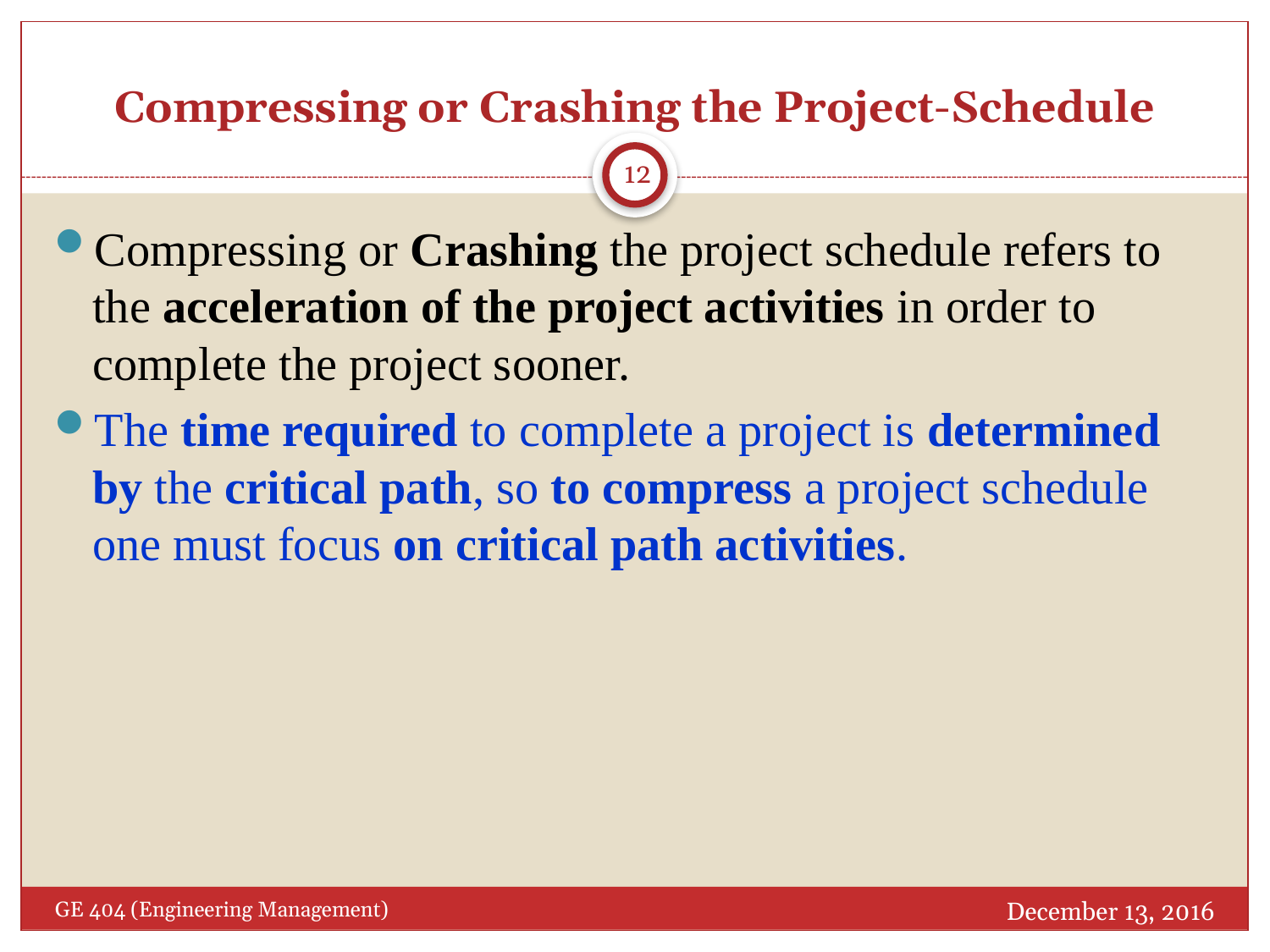

# Compressing or Crashing the Project-Schedule
12
Compressing or Crashing the project schedule refers to the acceleration of the project activities in order to complete the project sooner.
The time required to complete a project is determined by the critical path, so to compress a project schedule one must focus on critical path activities.
December 13, 2016
GE 404 (Engineering Management)